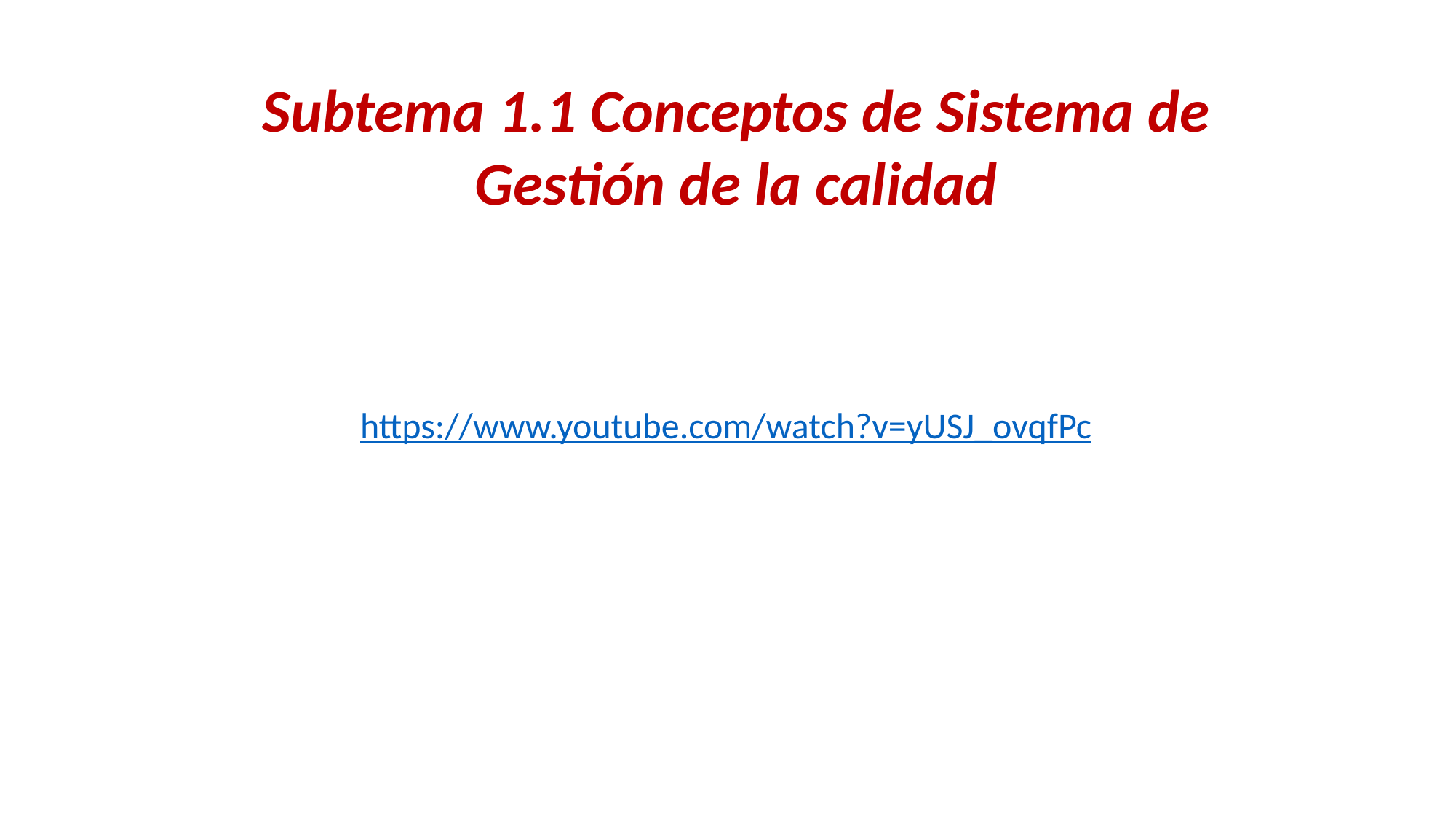

Subtema 1.1 Conceptos de Sistema de
Gestión de la calidad
https://www.youtube.com/watch?v=yUSJ_ovqfPc